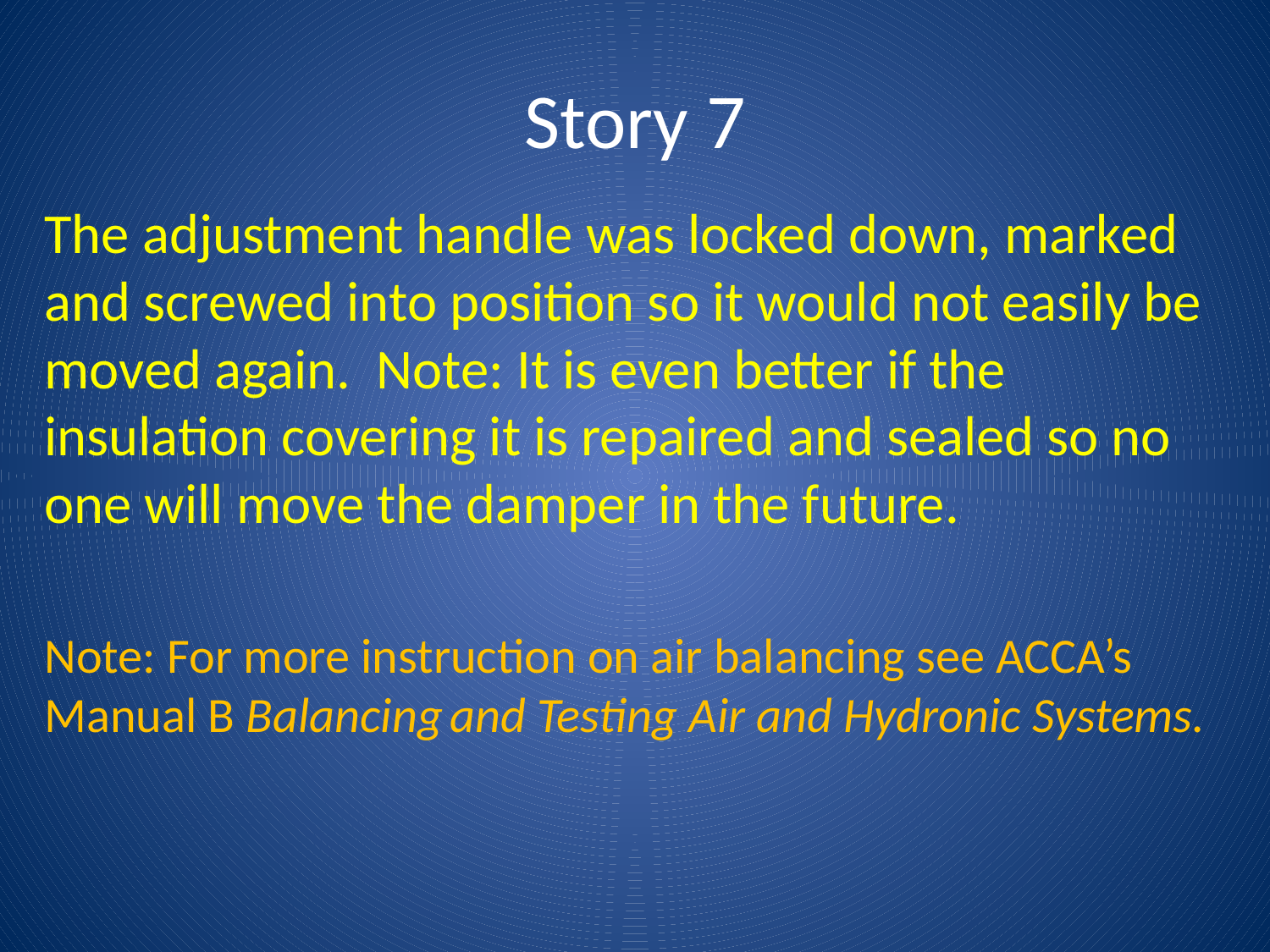

# Story 7
The adjustment handle was locked down, marked and screwed into position so it would not easily be moved again.  Note: It is even better if the insulation covering it is repaired and sealed so no one will move the damper in the future.

Note: For more instruction on air balancing see ACCA’s Manual B Balancing and Testing Air and Hydronic Systems.